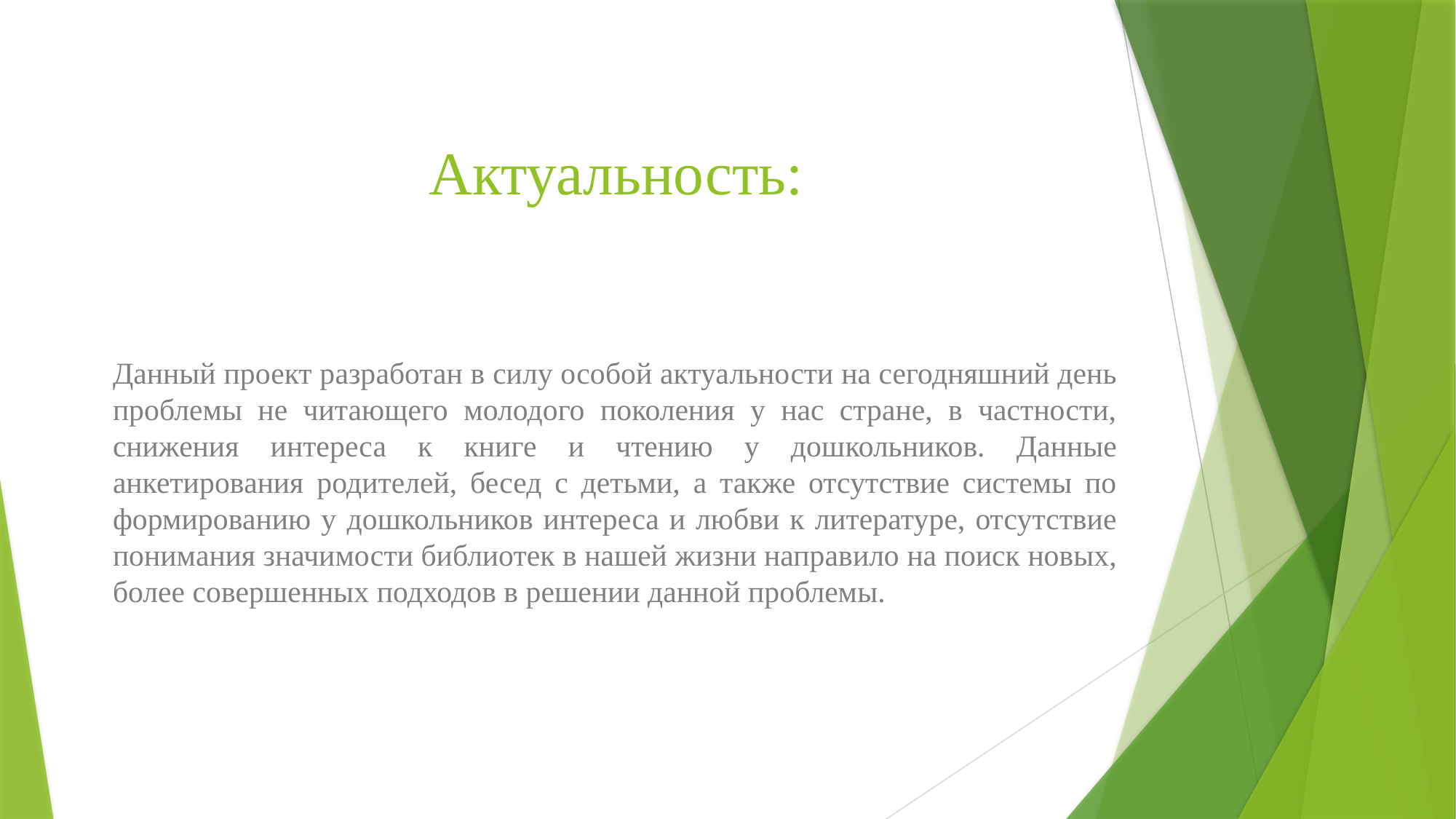

# Актуальность:
Данный проект разработан в силу особой актуальности на сегодняшний день проблемы не читающего молодого поколения у нас стране, в частности, снижения интереса к книге и чтению у дошкольников. Данные анкетирования родителей, бесед с детьми, а также отсутствие системы по формированию у дошкольников интереса и любви к литературе, отсутствие понимания значимости библиотек в нашей жизни направило на поиск новых, более совершенных подходов в решении данной проблемы.